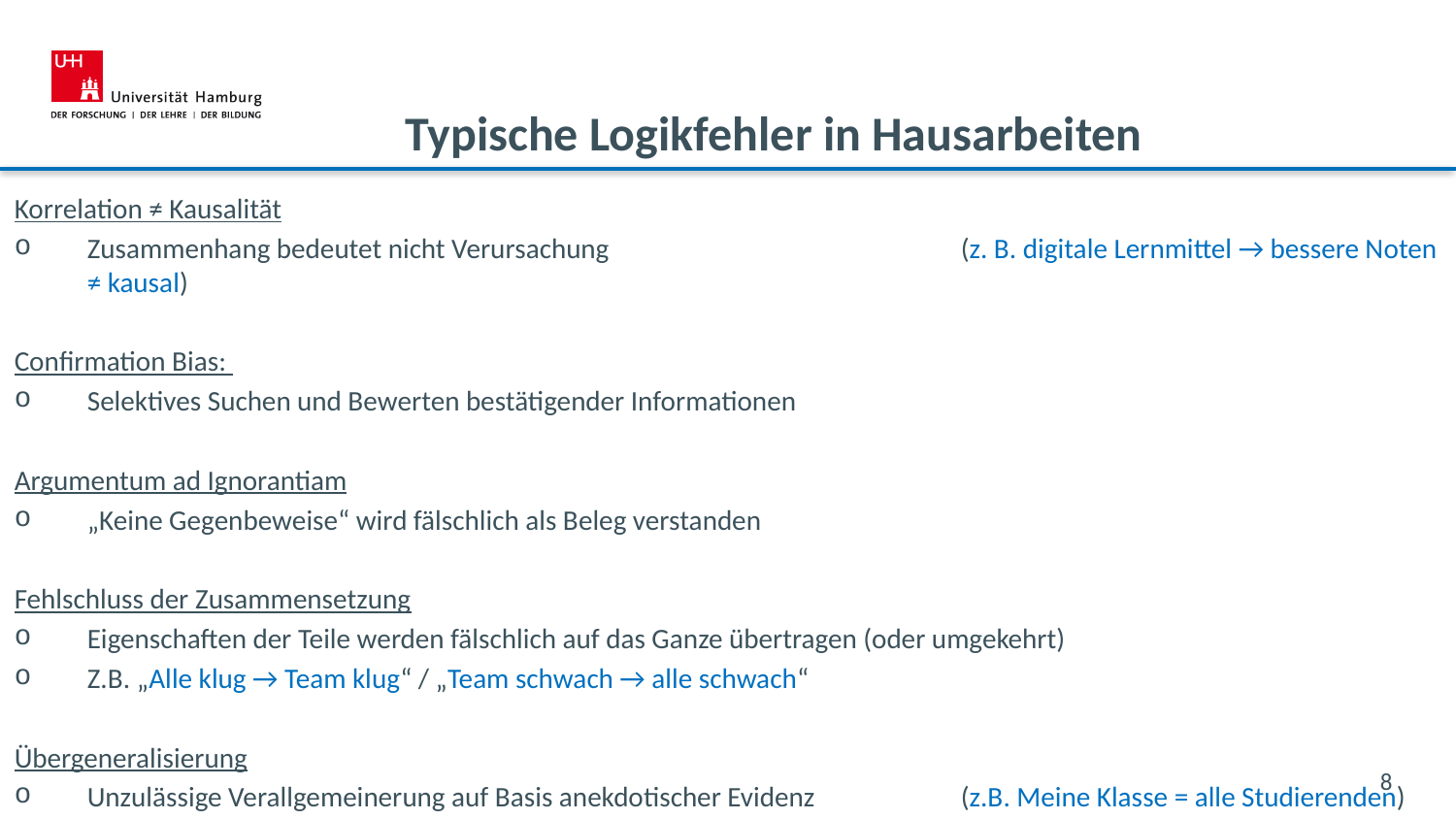

# Typische Logikfehler in Hausarbeiten
Korrelation ≠ Kausalität
Zusammenhang bedeutet nicht Verursachung			(z. B. digitale Lernmittel → bessere Noten ≠ kausal)

Confirmation Bias:
Selektives Suchen und Bewerten bestätigender Informationen

Argumentum ad Ignorantiam
„Keine Gegenbeweise“ wird fälschlich als Beleg verstanden

Fehlschluss der Zusammensetzung
Eigenschaften der Teile werden fälschlich auf das Ganze übertragen (oder umgekehrt)
Z.B. „Alle klug → Team klug“ / „Team schwach → alle schwach“

Übergeneralisierung
Unzulässige Verallgemeinerung auf Basis anekdotischer Evidenz	(z.B. Meine Klasse = alle Studierenden)
8